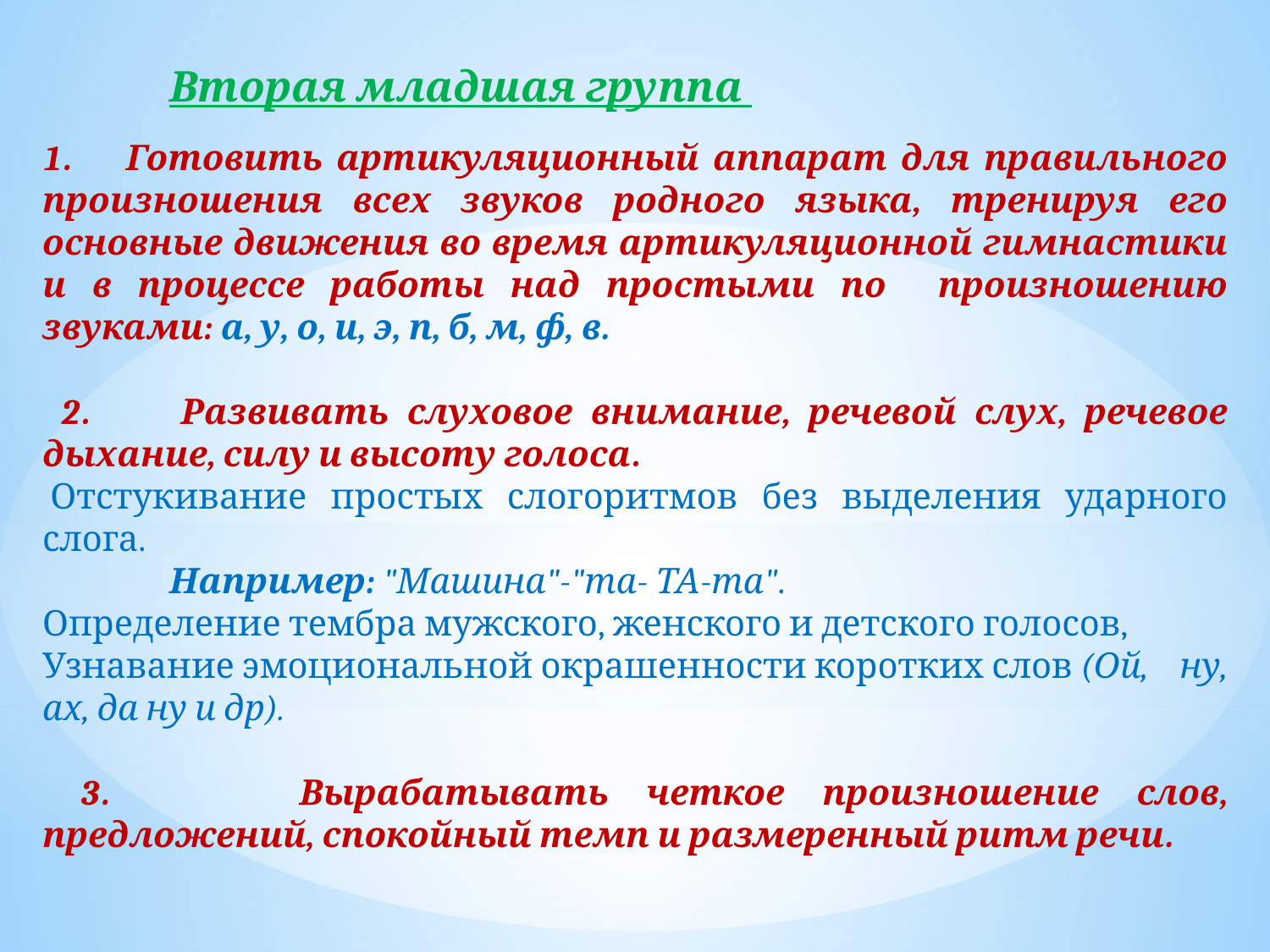

Вторая младшая группа

1.    Готовить артикуляционный аппарат для правильного произношения всех звуков родного языка, тренируя его основные движения во время артикуляционной гимнастики и в процессе работы над простыми по  произношению звуками: а, у, о, и, э, п, б, м, ф, в.

 2.     Развивать слуховое внимание, речевой слух, речевое дыхание, силу и высоту голоса.
 Отстукивание простых слогоритмов без выделения ударного слога.
  	Например: "Машина"-"та- ТА-та".
Определение тембра мужского, женского и детского голосов,
Узнавание эмоциональной окрашенности коротких слов (Ой,    ну, ах, да ну и др).

 3.     Вырабатывать четкое произношение слов, предложений, спокойный темп и размеренный ритм речи.